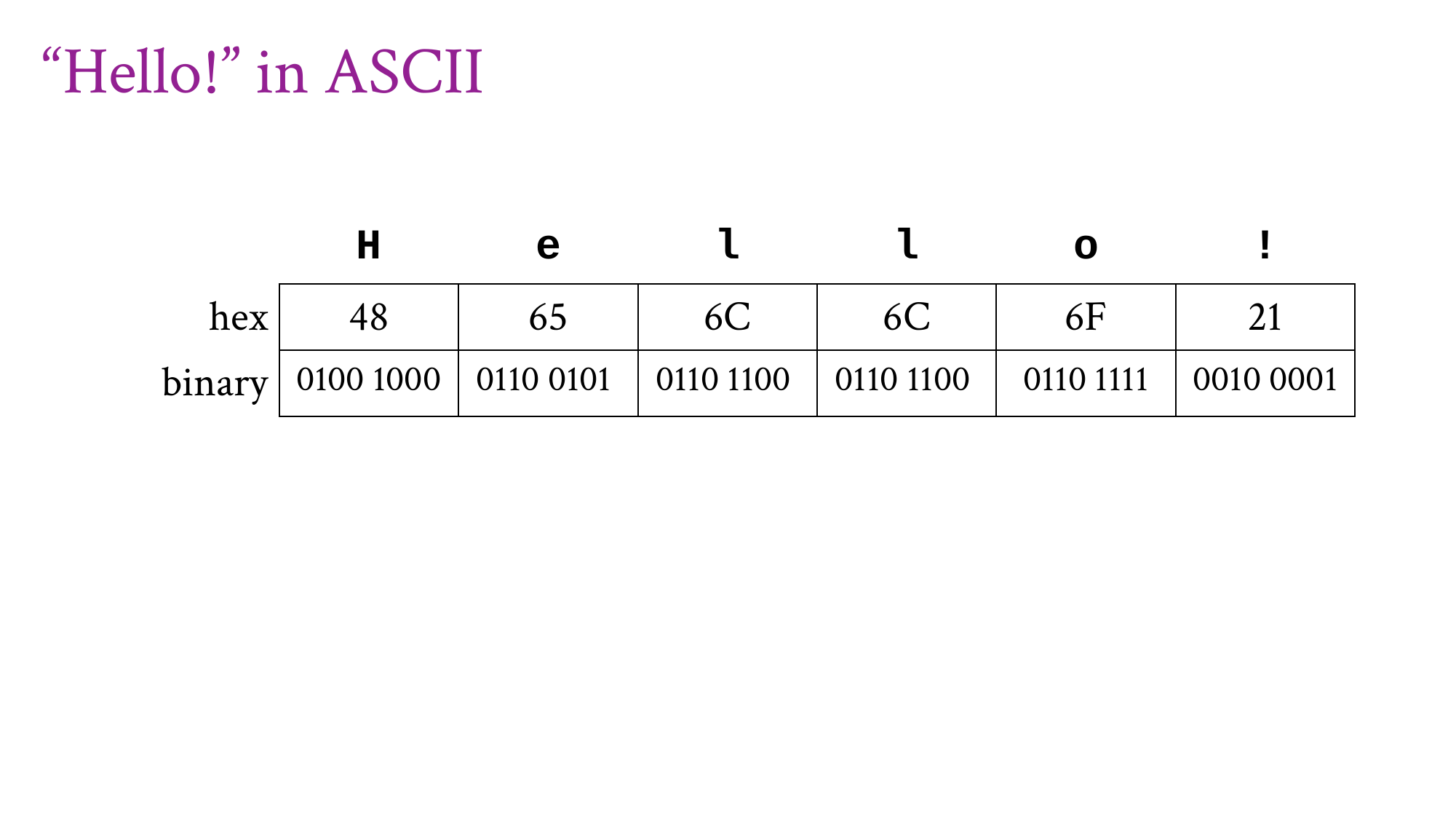

# “Hello!” in ASCII
|  | H | e | l | l | o | ! |
| --- | --- | --- | --- | --- | --- | --- |
| hex | 48 | 65 | 6C | 6C | 6F | 21 |
| binary | 0100 1000 | 0110 0101 | 0110 1100 | 0110 1100 | 0110 1111 | 0010 0001 |